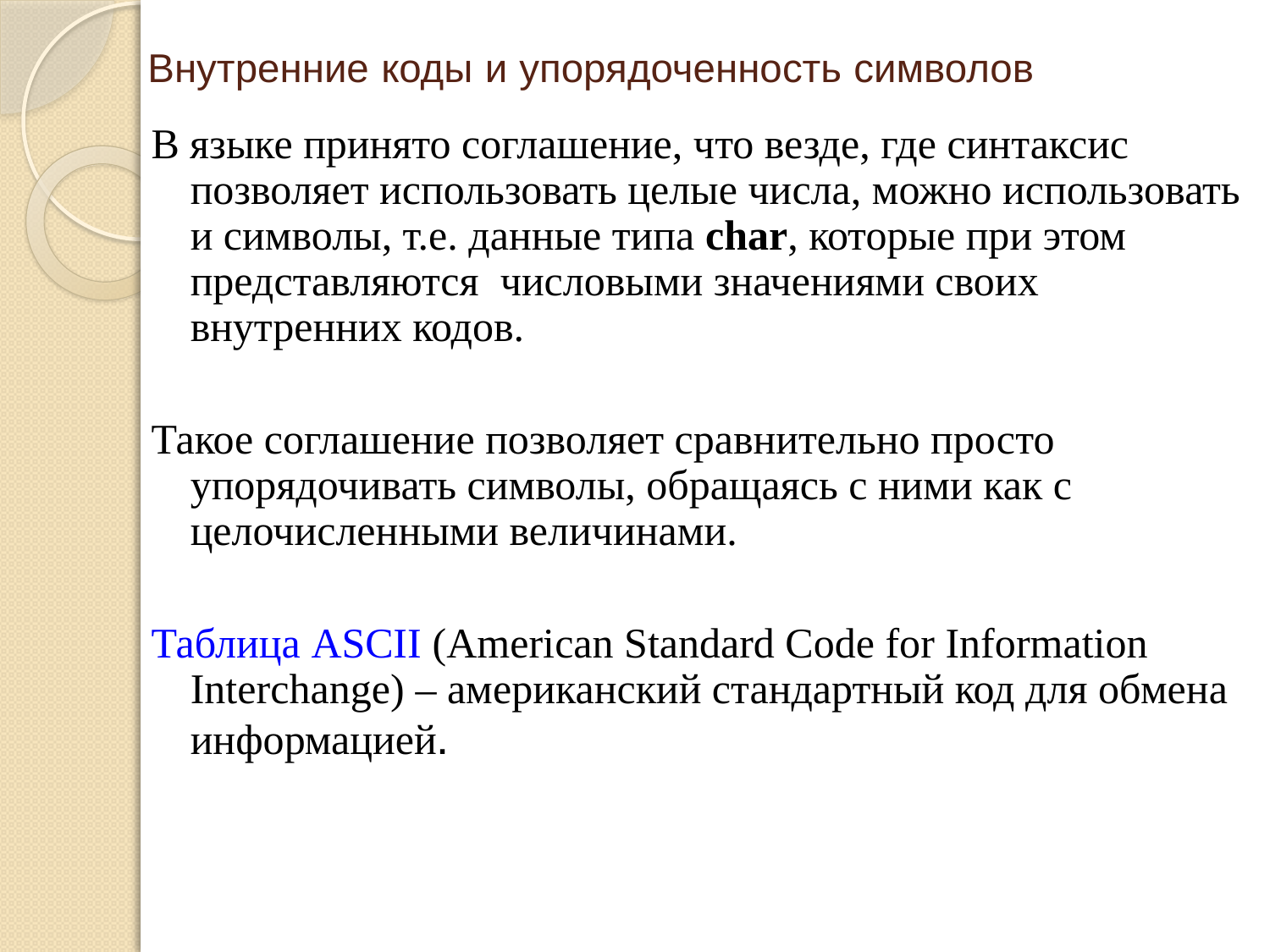

Внутренние коды и упорядоченность символов
В языке принято соглашение, что везде, где синтаксис позволяет использовать целые числа, можно использовать и символы, т.е. данные типа char, которые при этом представляются  числовыми значениями своих внутренних кодов.

Такое соглашение позволяет сравнительно просто упорядочивать символы, обращаясь с ними как с целочисленными величинами.

Таблица ASCII (American Standard Code for Information Interchange) – американский стандартный код для обмена информацией.